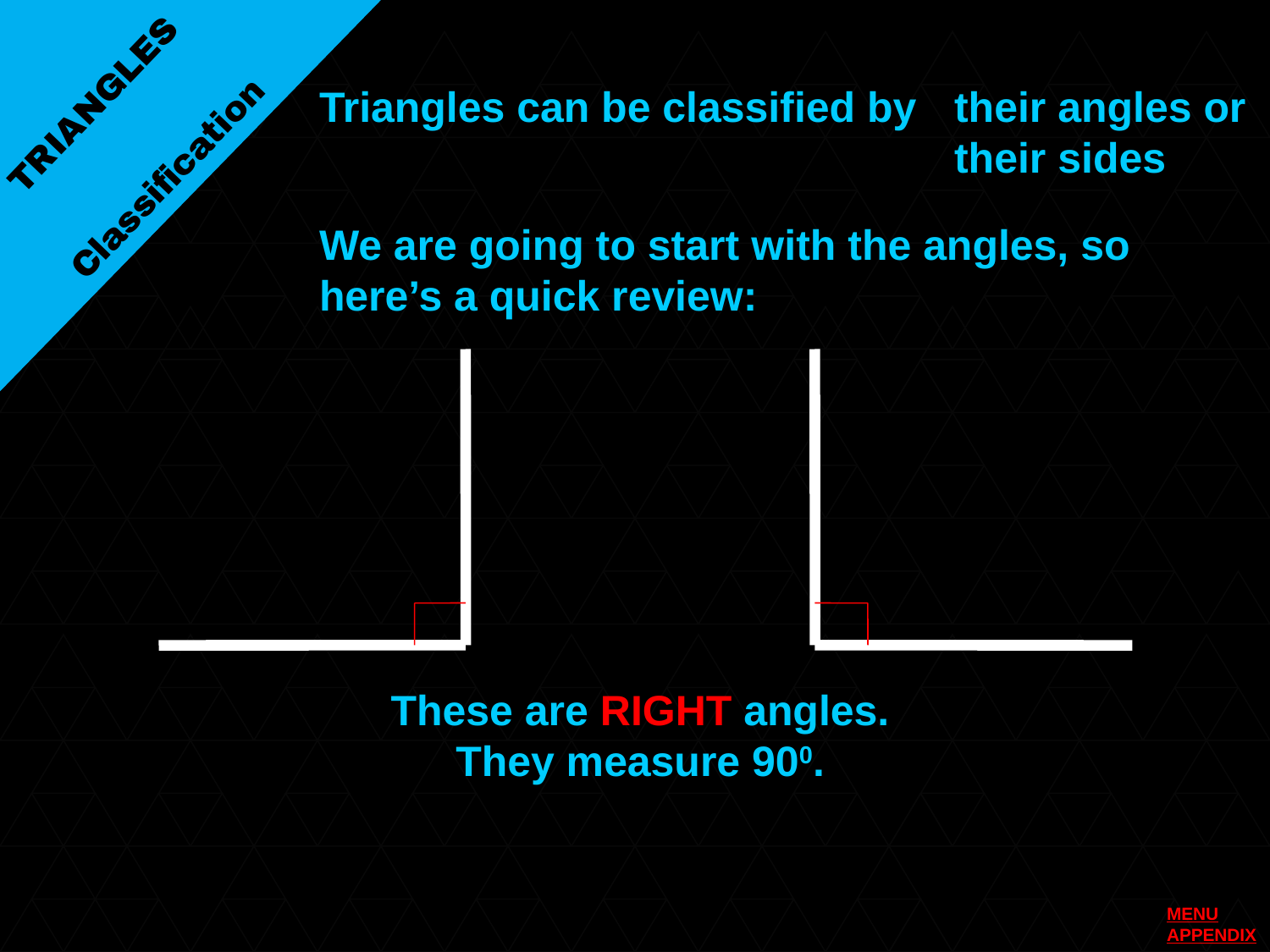

Triangles can be classified by 	their angles or 					their sides
TRIANGLES
Classification
We are going to start with the angles, so here’s a quick review:

These are RIGHT angles.
They measure 900.
MENU
APPENDIX